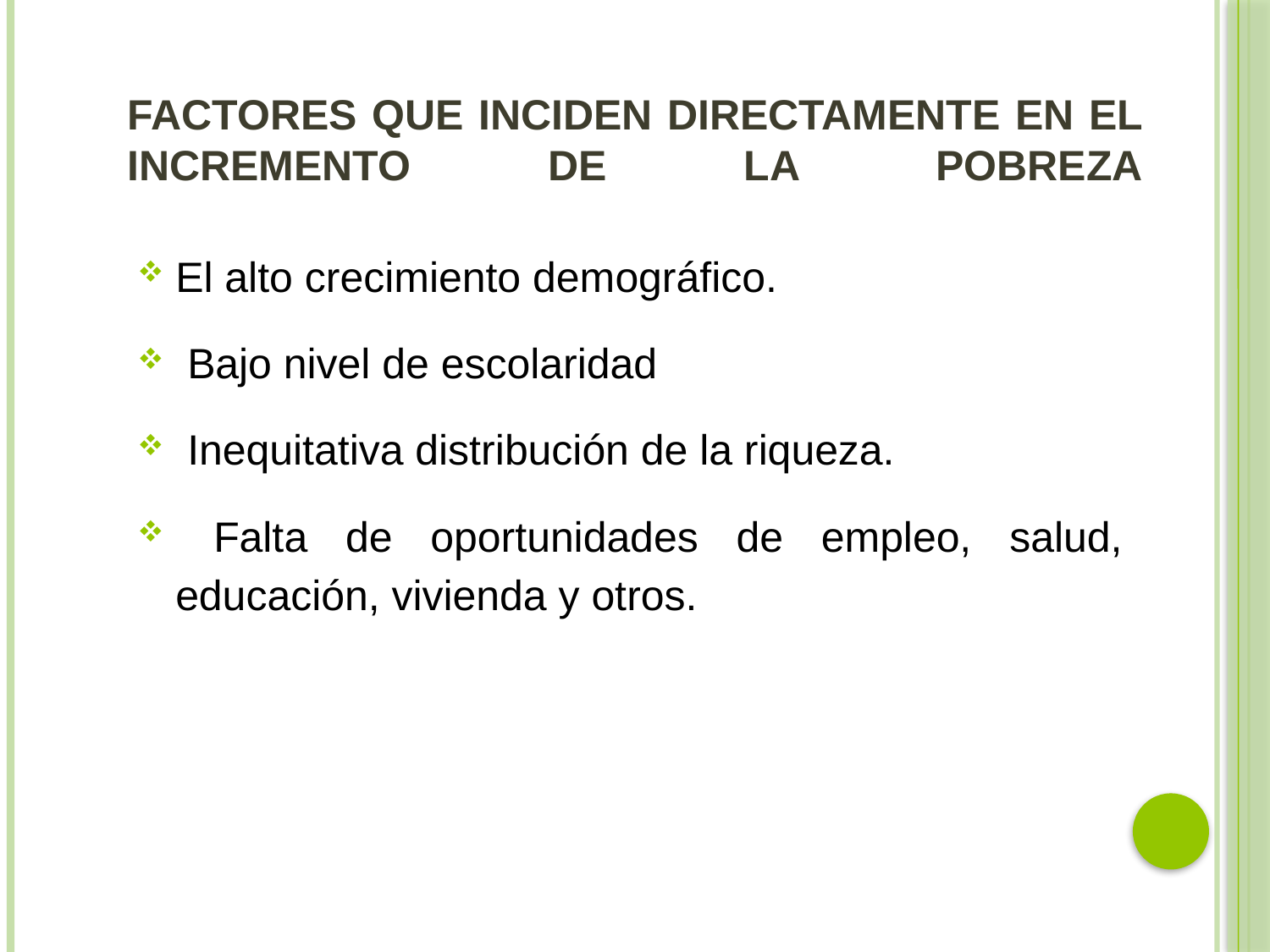

# Factores que inciden directamente en el incremento de la pobreza
El alto crecimiento demográfico.
 Bajo nivel de escolaridad
 Inequitativa distribución de la riqueza.
 Falta de oportunidades de empleo, salud, educación, vivienda y otros.